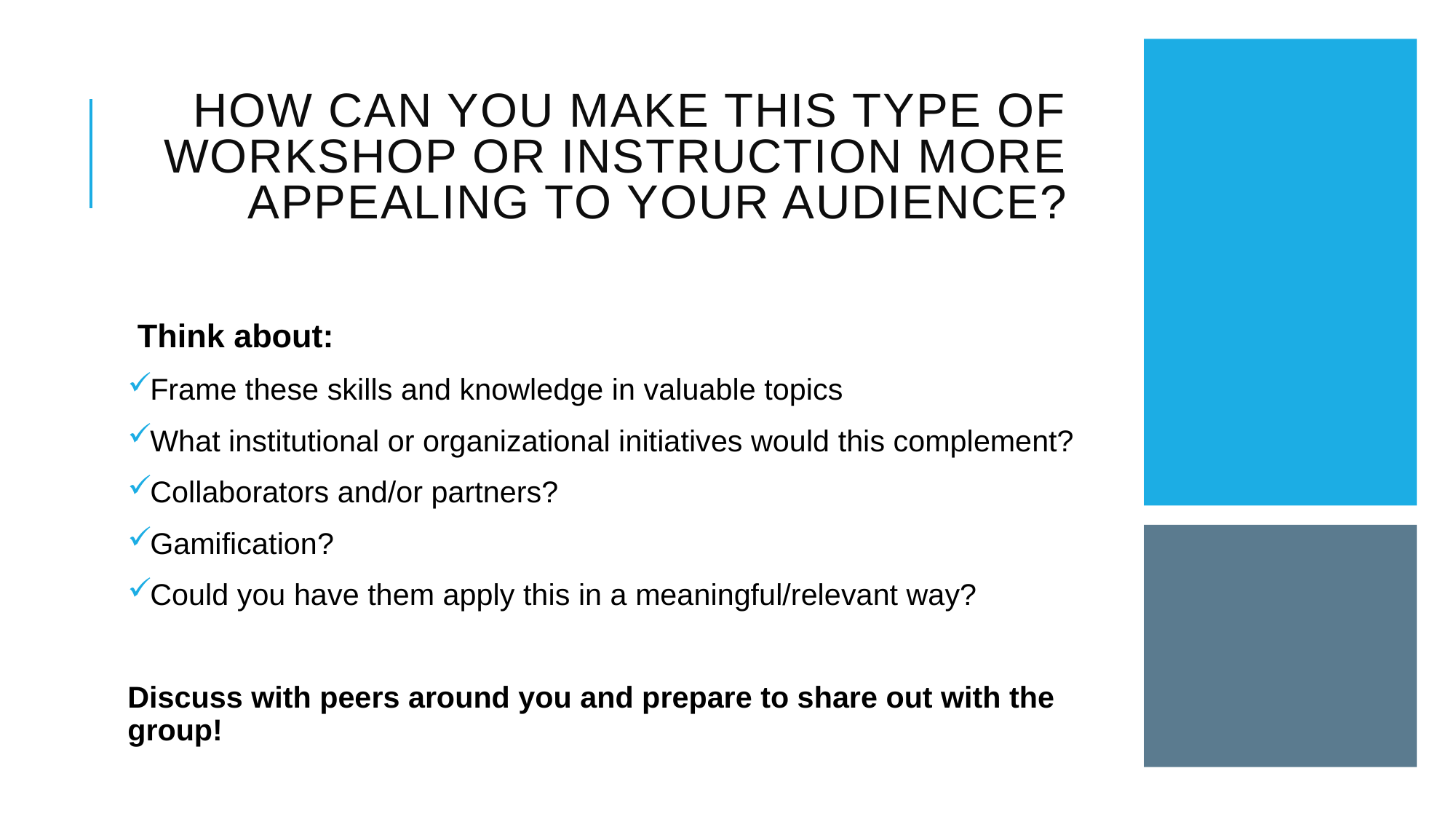

# How can you make this type of workshop or instruction more appealing to your audience?
Think about:
Frame these skills and knowledge in valuable topics
What institutional or organizational initiatives would this complement?
Collaborators and/or partners?
Gamification?
Could you have them apply this in a meaningful/relevant way?

Discuss with peers around you and prepare to share out with the group!